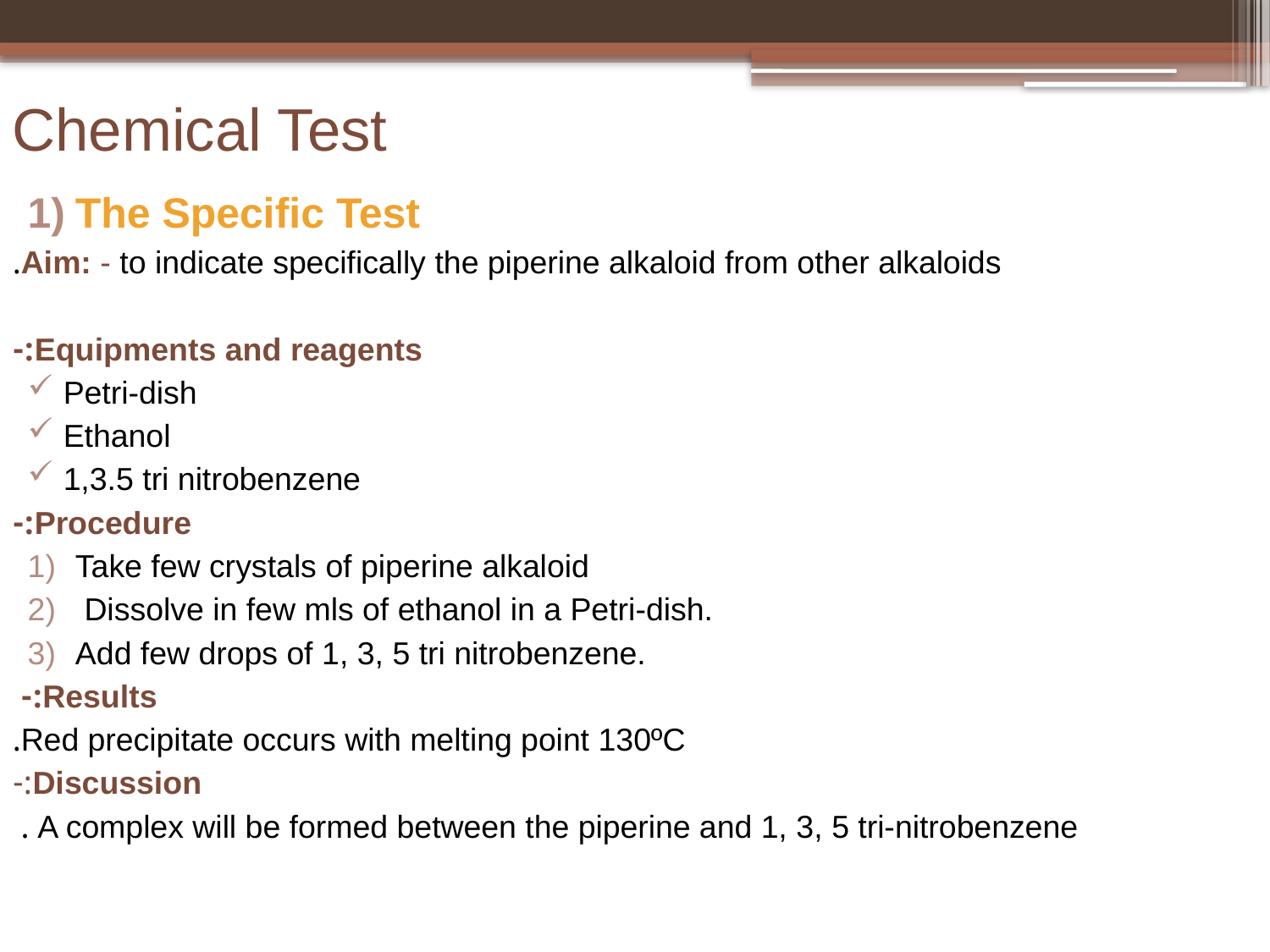

# Chemical Test
The Specific Test
Aim: - to indicate specifically the piperine alkaloid from other alkaloids.

Equipments and reagents:-
Petri-dish
Ethanol
1,3.5 tri nitrobenzene
Procedure:-
Take few crystals of piperine alkaloid
 Dissolve in few mls of ethanol in a Petri-dish.
Add few drops of 1, 3, 5 tri nitrobenzene.
Results:-
Red precipitate occurs with melting point 130ºC.
Discussion:-
A complex will be formed between the piperine and 1, 3, 5 tri-nitrobenzene .